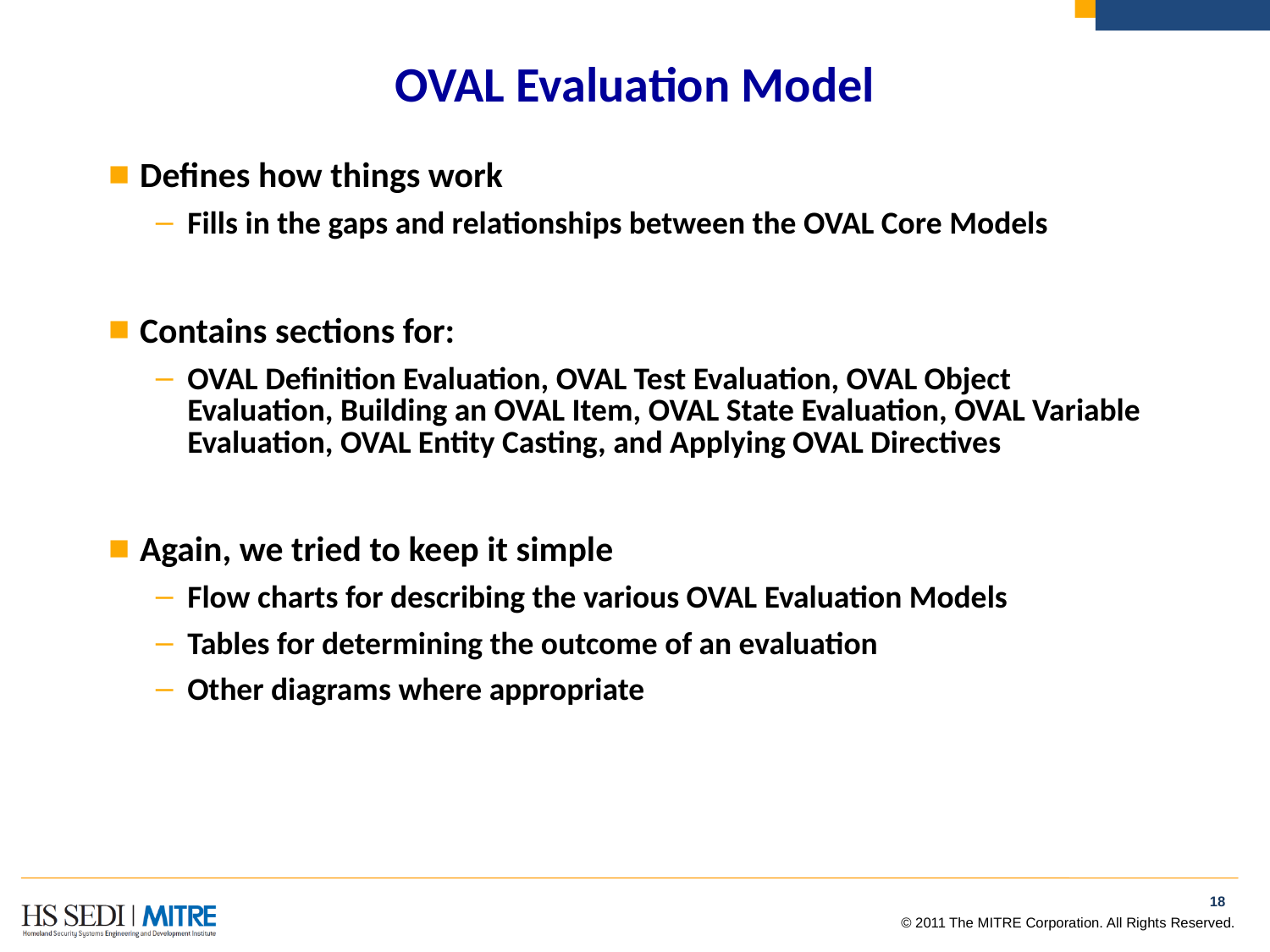

# OVAL Evaluation Model
Defines how things work
Fills in the gaps and relationships between the OVAL Core Models

Contains sections for:
OVAL Definition Evaluation, OVAL Test Evaluation, OVAL Object Evaluation, Building an OVAL Item, OVAL State Evaluation, OVAL Variable Evaluation, OVAL Entity Casting, and Applying OVAL Directives

Again, we tried to keep it simple
Flow charts for describing the various OVAL Evaluation Models
Tables for determining the outcome of an evaluation
Other diagrams where appropriate

18